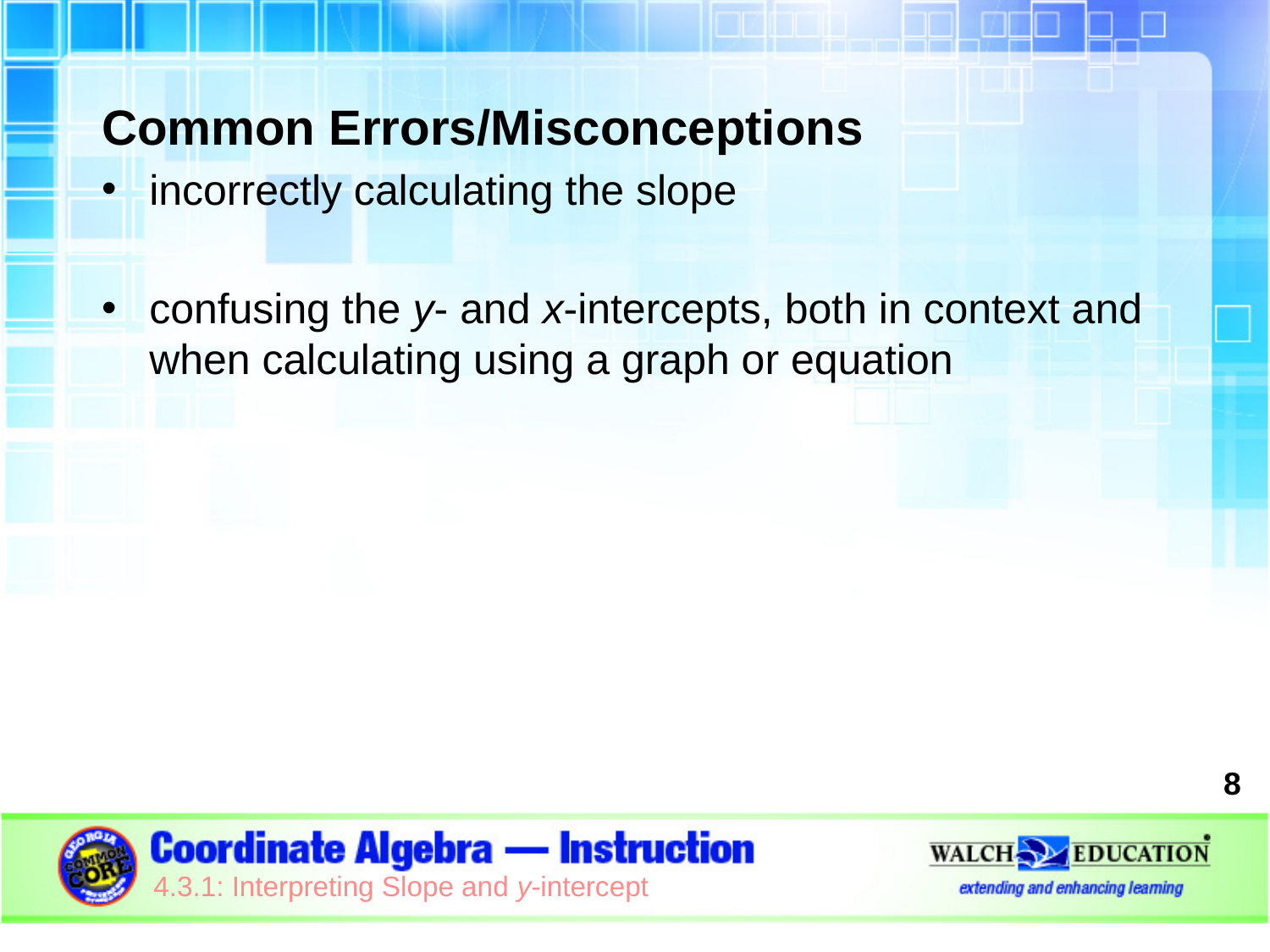

Common Errors/Misconceptions
incorrectly calculating the slope

confusing the y- and x-intercepts, both in context and when calculating using a graph or equation
8
4.3.1: Interpreting Slope and y-intercept